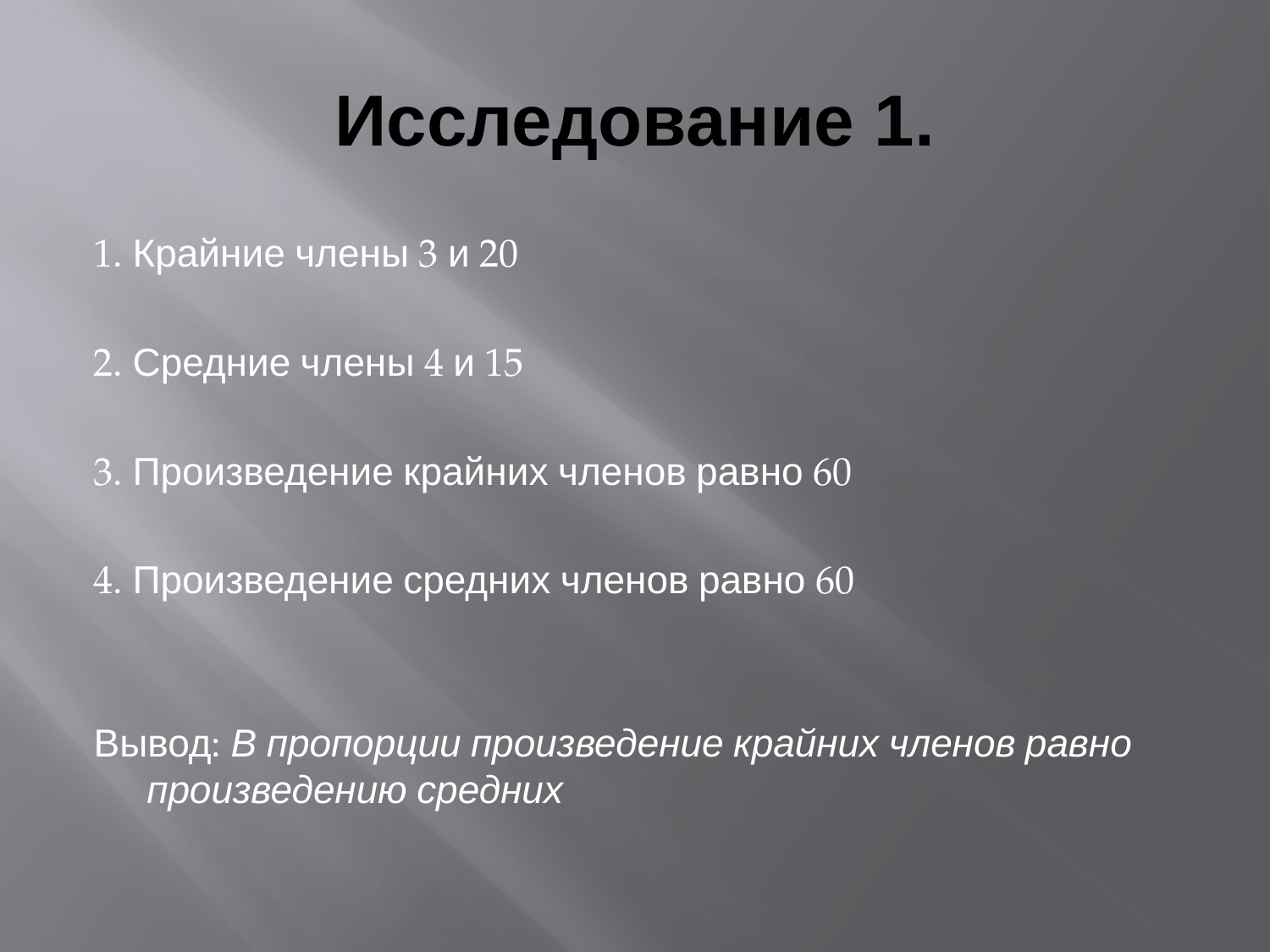

# Исследование 1.
1. Крайние члены 3 и 20

2. Средние члены 4 и 15

3. Произведение крайних членов равно 60

4. Произведение средних членов равно 60

Вывод: В пропорции произведение крайних членов равно произведению средних